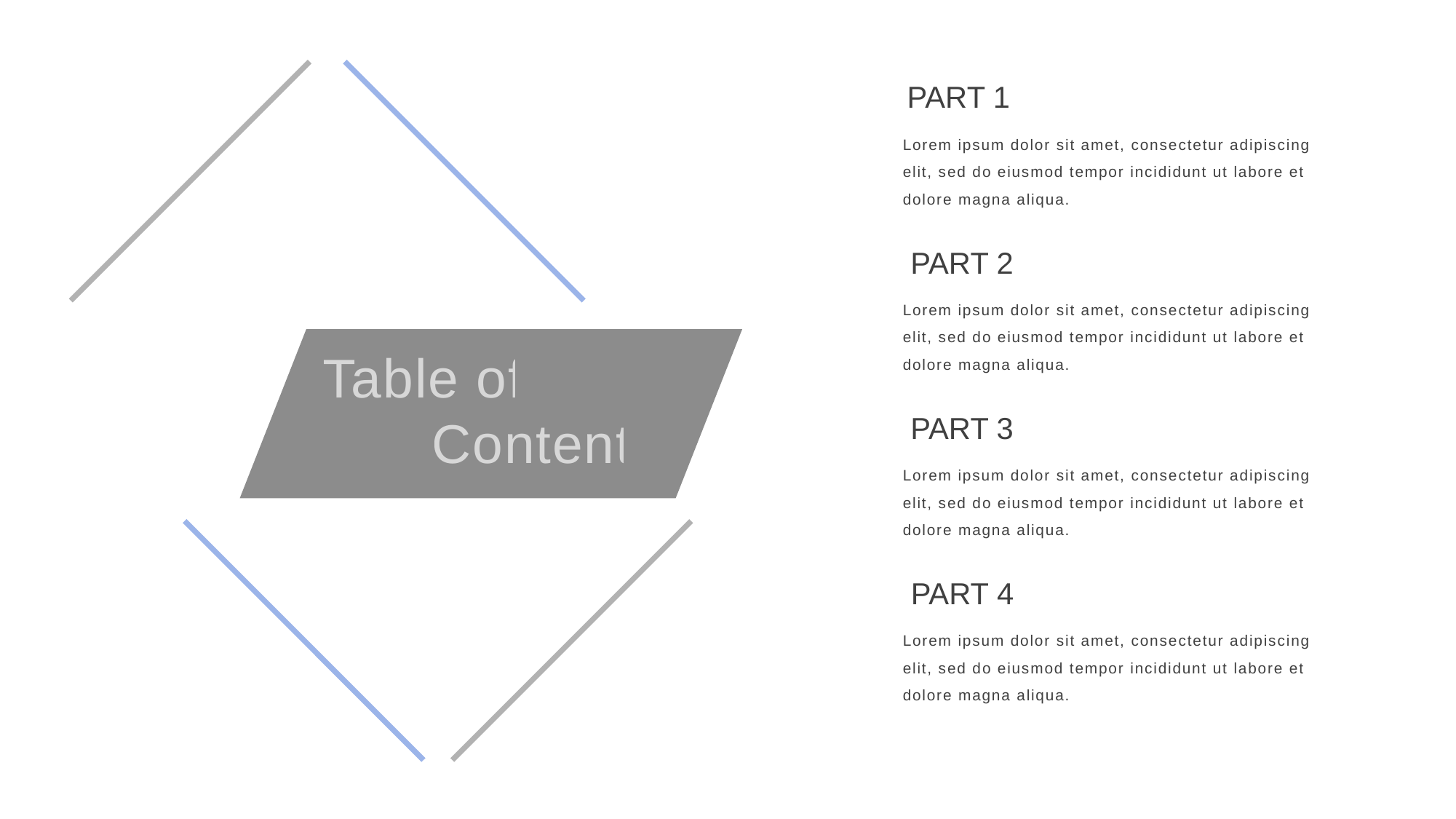

PART 1
Lorem ipsum dolor sit amet, consectetur adipiscing elit, sed do eiusmod tempor incididunt ut labore et dolore magna aliqua.

PART 2
Lorem ipsum dolor sit amet, consectetur adipiscing elit, sed do eiusmod tempor incididunt ut labore et dolore magna aliqua.

Table of
	Content
PART 3
Lorem ipsum dolor sit amet, consectetur adipiscing elit, sed do eiusmod tempor incididunt ut labore et dolore magna aliqua.
PART 4
Lorem ipsum dolor sit amet, consectetur adipiscing elit, sed do eiusmod tempor incididunt ut labore et dolore magna aliqua.